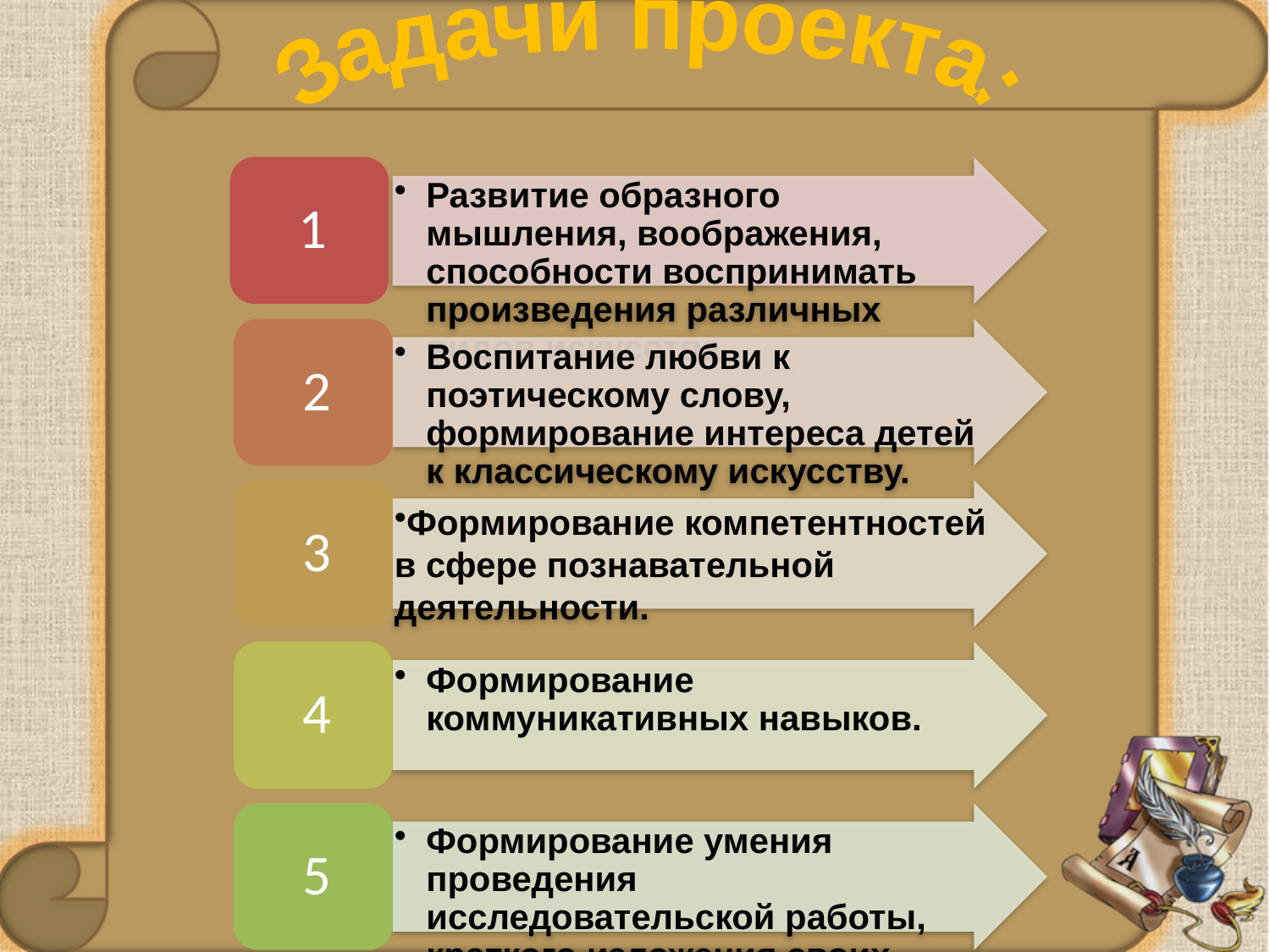

Задачи проекта:
Развитие образного мышления, воображения, способности воспринимать произведения различных видов искусства.
1
Воспитание любви к поэтическому слову, формирование интереса детей к классическому искусству.

2
Формирование компетентностей в сфере познавательной деятельности.

3
Формирование коммуникативных навыков.
4
Формирование умения проведения исследовательской работы,  краткого изложения своих  мыслей.
5